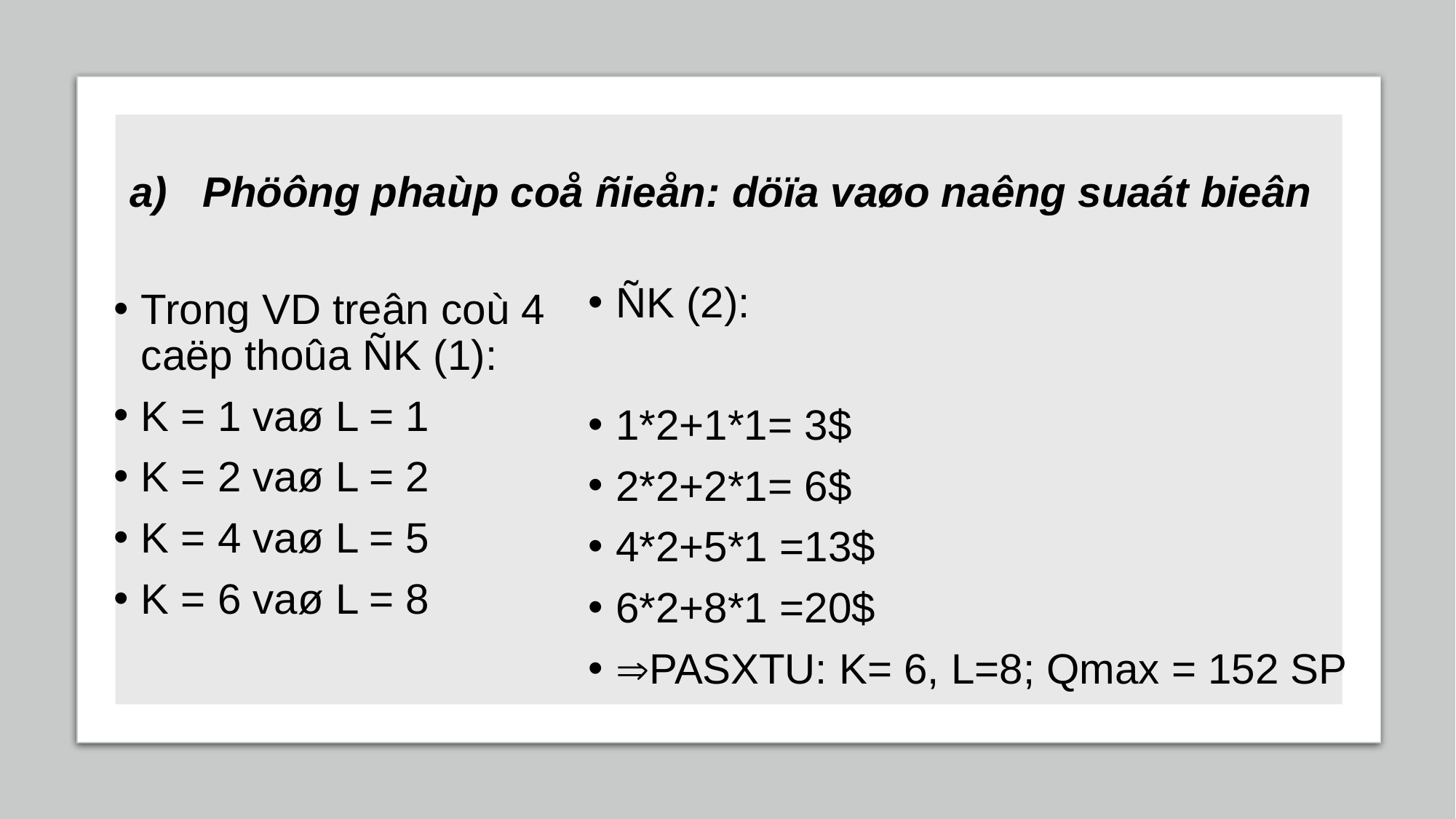

# a)   Phöông phaùp coå ñieån: döïa vaøo naêng suaát bieân
ÑK (2):

1*2+1*1= 3$
2*2+2*1= 6$
4*2+5*1 =13$
6*2+8*1 =20$
⇒PASXTU: K= 6, L=8; Qmax = 152 SP
Trong VD treân coù 4 caëp thoûa ÑK (1):
K = 1 vaø L = 1
K = 2 vaø L = 2
K = 4 vaø L = 5
K = 6 vaø L = 8